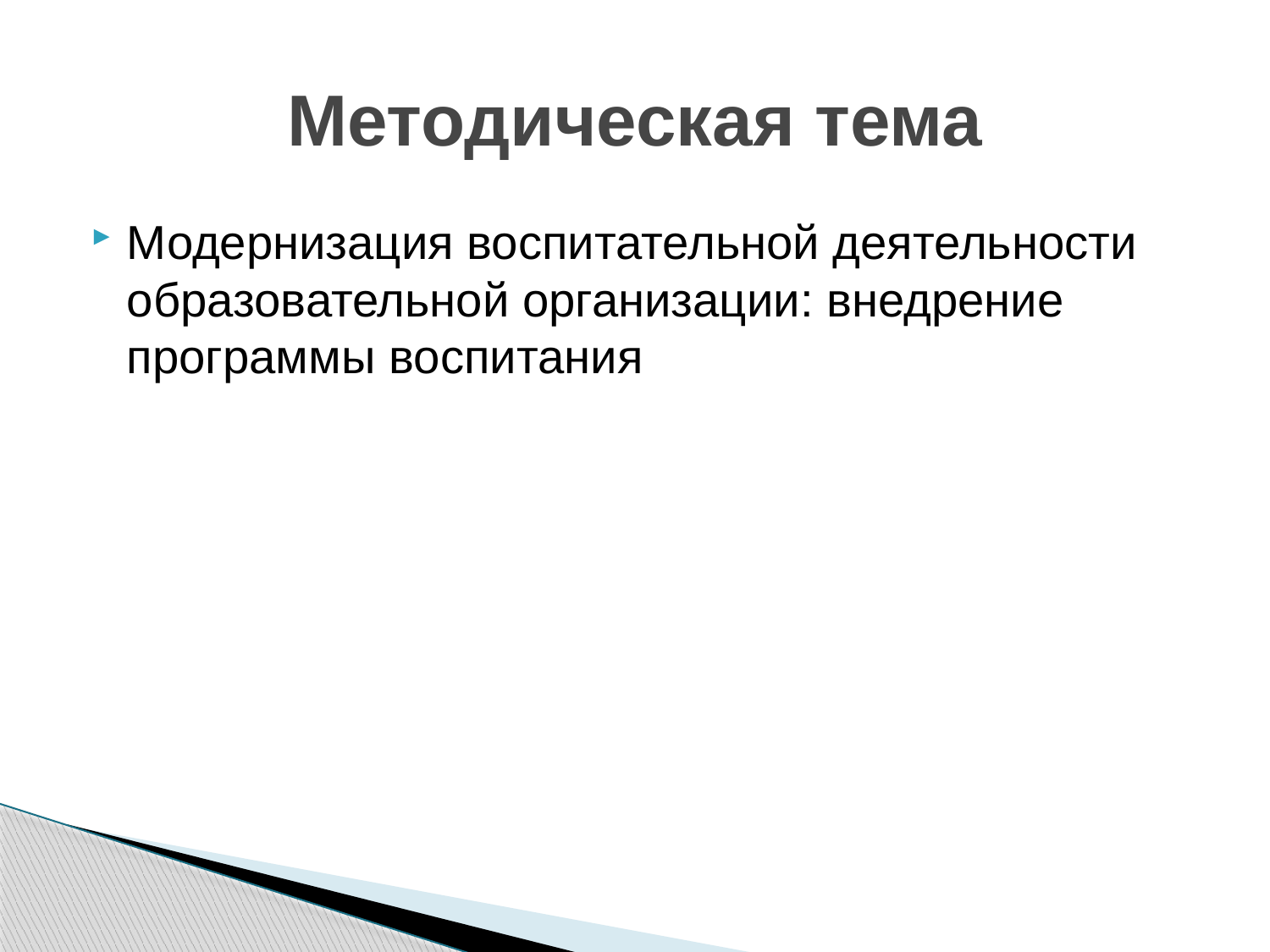

# Методическая тема
Модернизация воспитательной деятельности образовательной организации: внедрение программы воспитания